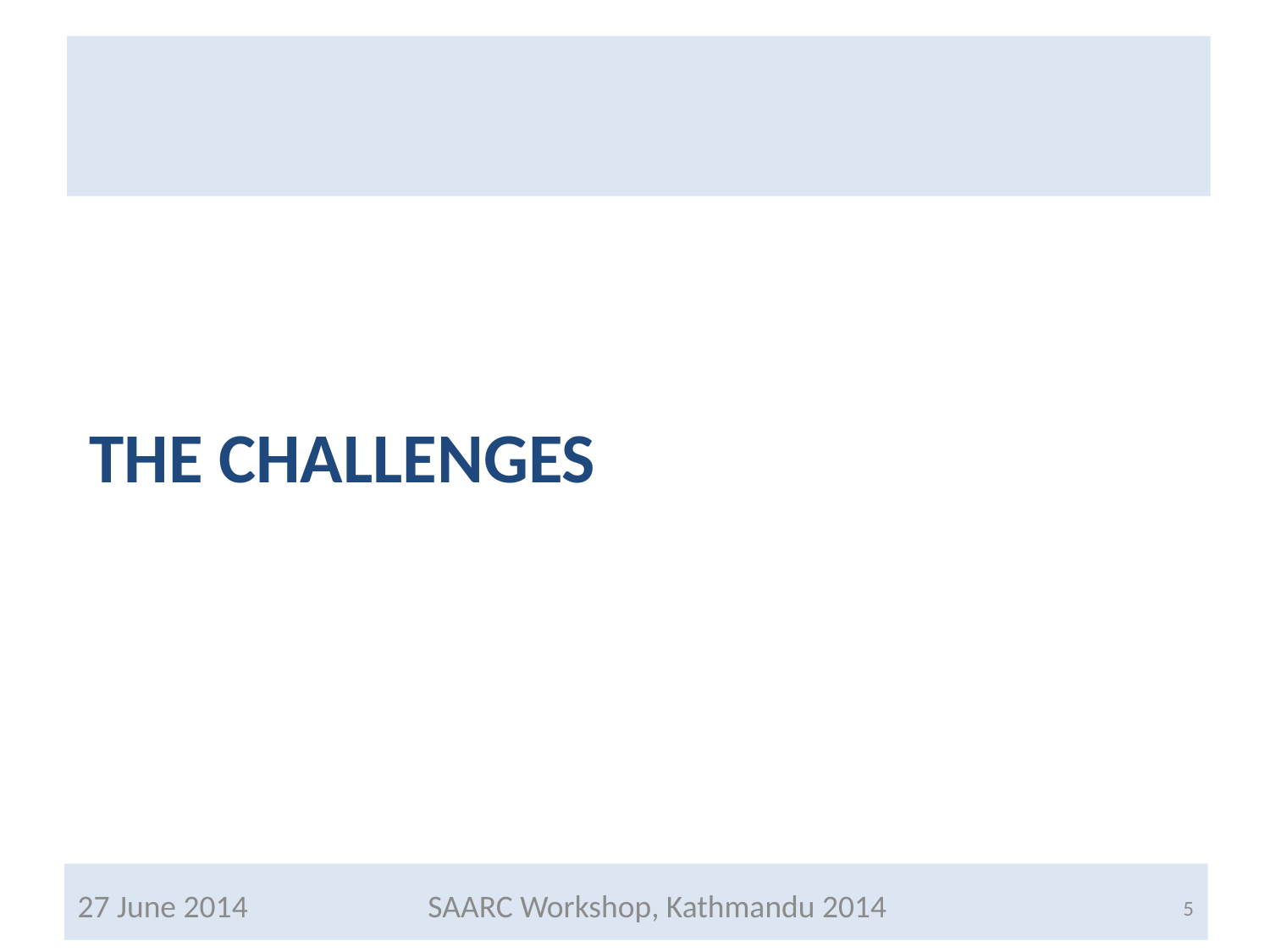

# The Challenges
27 June 2014
5
SAARC Workshop, Kathmandu 2014